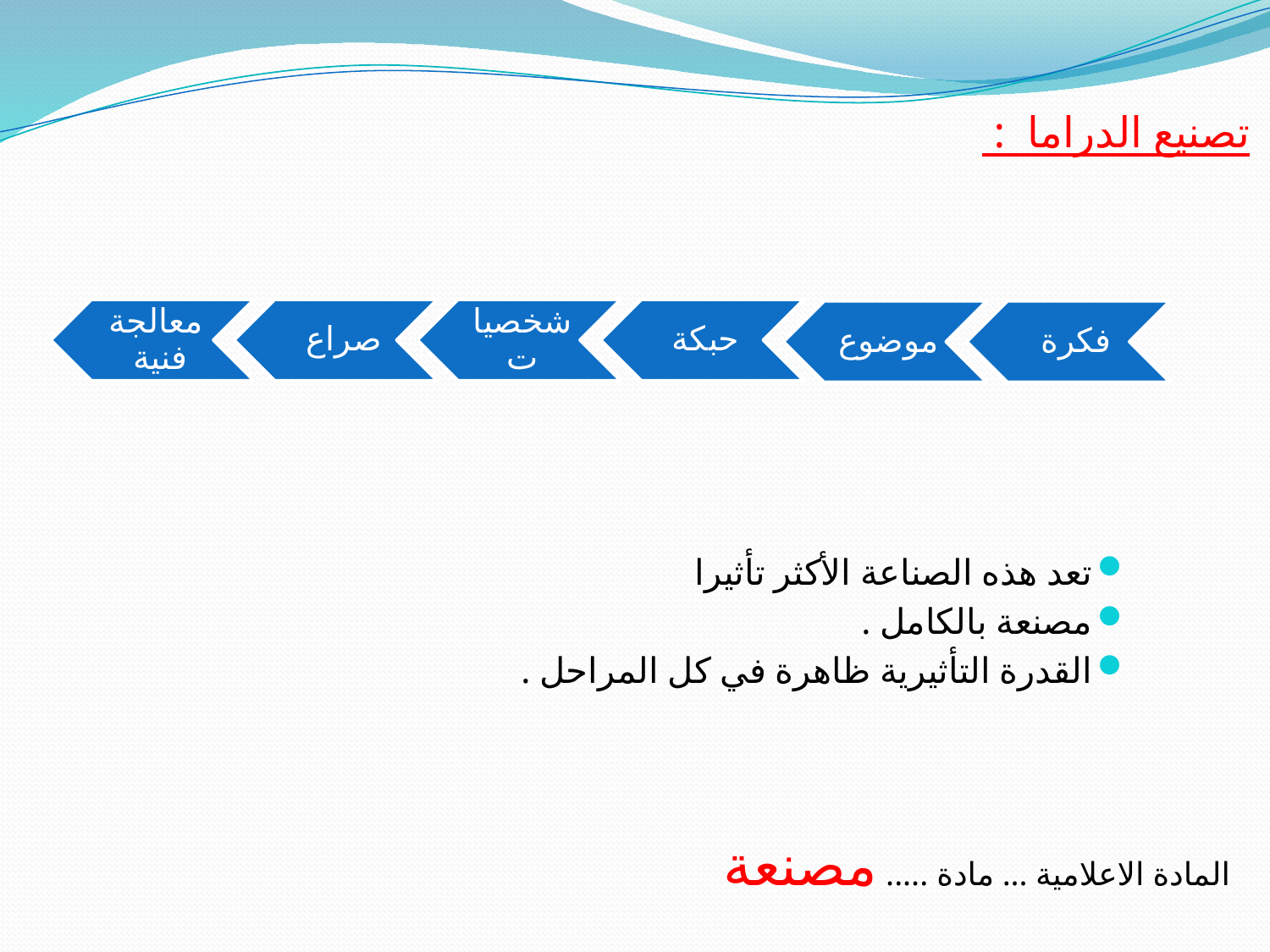

فكرة
موضوع
حبكة
شخصيات
صراع
معالجة فنية
تصنيع الدراما  :

تعد هذه الصناعة الأكثر تأثيرا
مصنعة بالكامل .
القدرة التأثيرية ظاهرة في كل المراحل .
المادة الاعلامية ... مادة ..... مصنعة